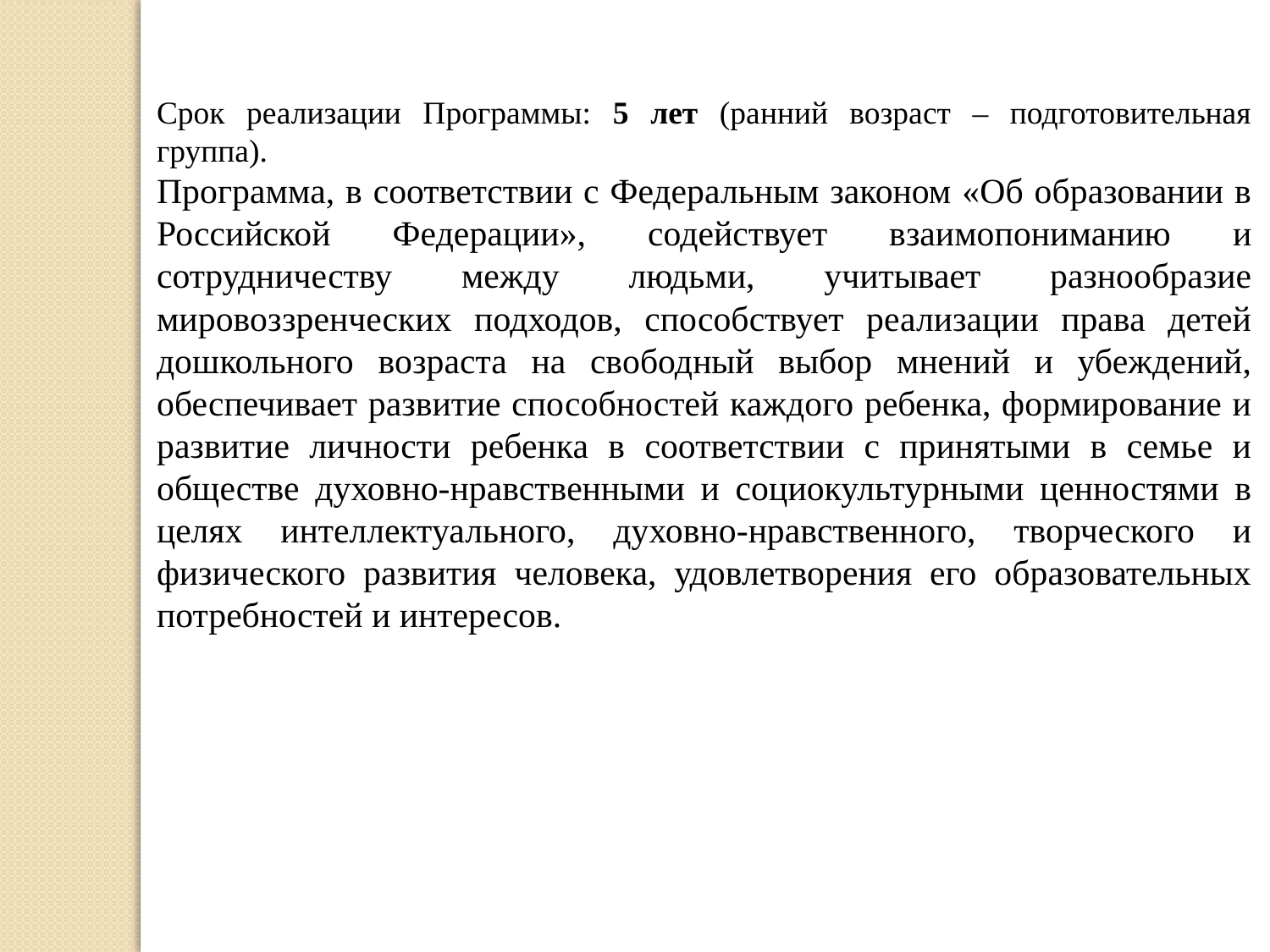

Срок реализации Программы: 5 лет (ранний возраст – подготовительная группа).
Программа, в соответствии с Федеральным законом «Об образовании в Российской Федерации», содействует взаимопониманию и сотрудничеству между людьми, учитывает разнообразие мировоззренческих подходов, способствует реализации права детей дошкольного возраста на свободный выбор мнений и убеждений, обеспечивает развитие способностей каждого ребенка, формирование и развитие личности ребенка в соответствии с принятыми в семье и обществе духовно-нравственными и социокультурными ценностями в целях интеллектуального, духовно-нравственного, творческого и физического развития человека, удовлетворения его образовательных потребностей и интересов.